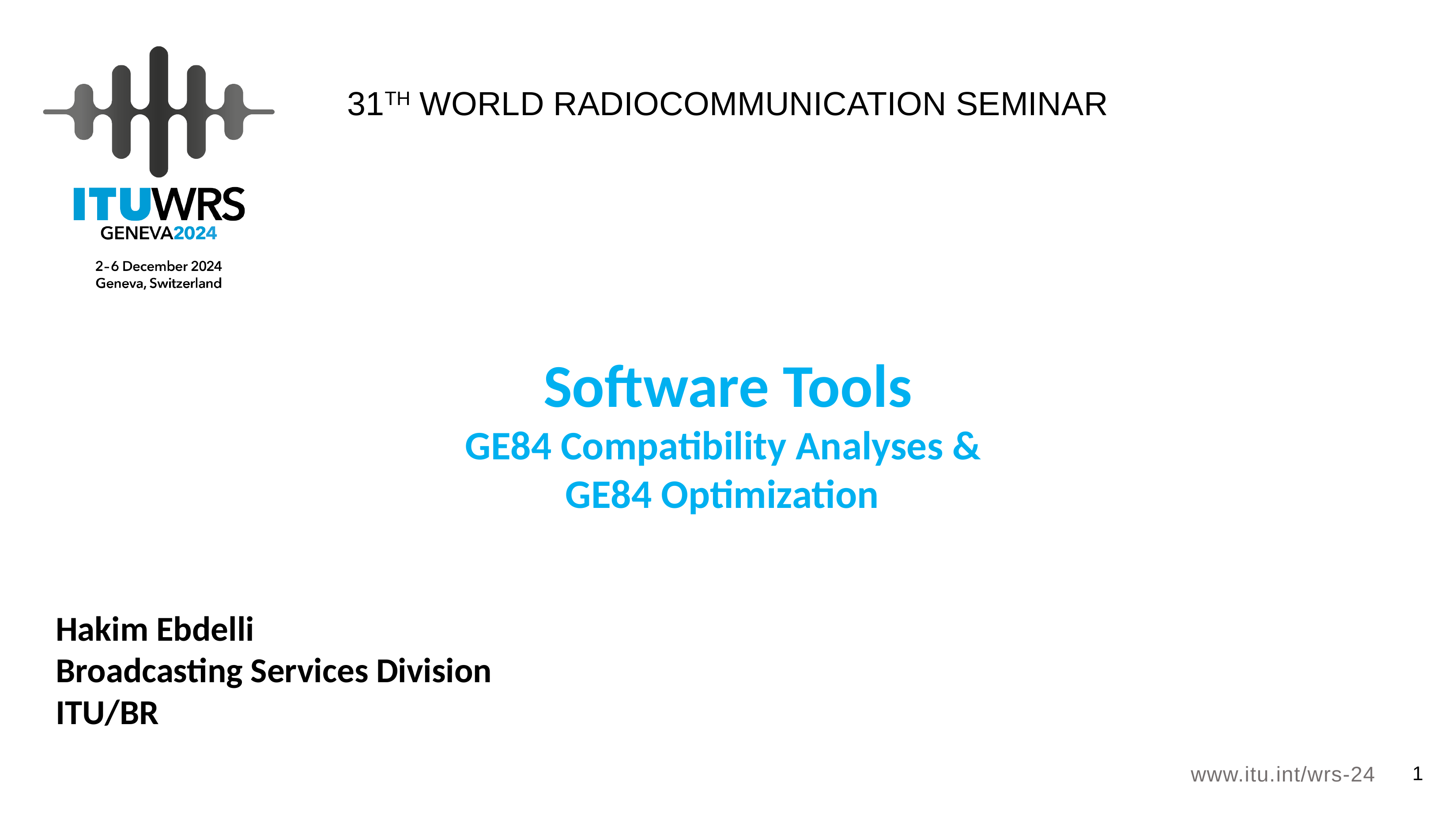

Software Tools
GE84 Compatibility Analyses &
GE84 Optimization
Hakim Ebdelli
Broadcasting Services Division
ITU/BR